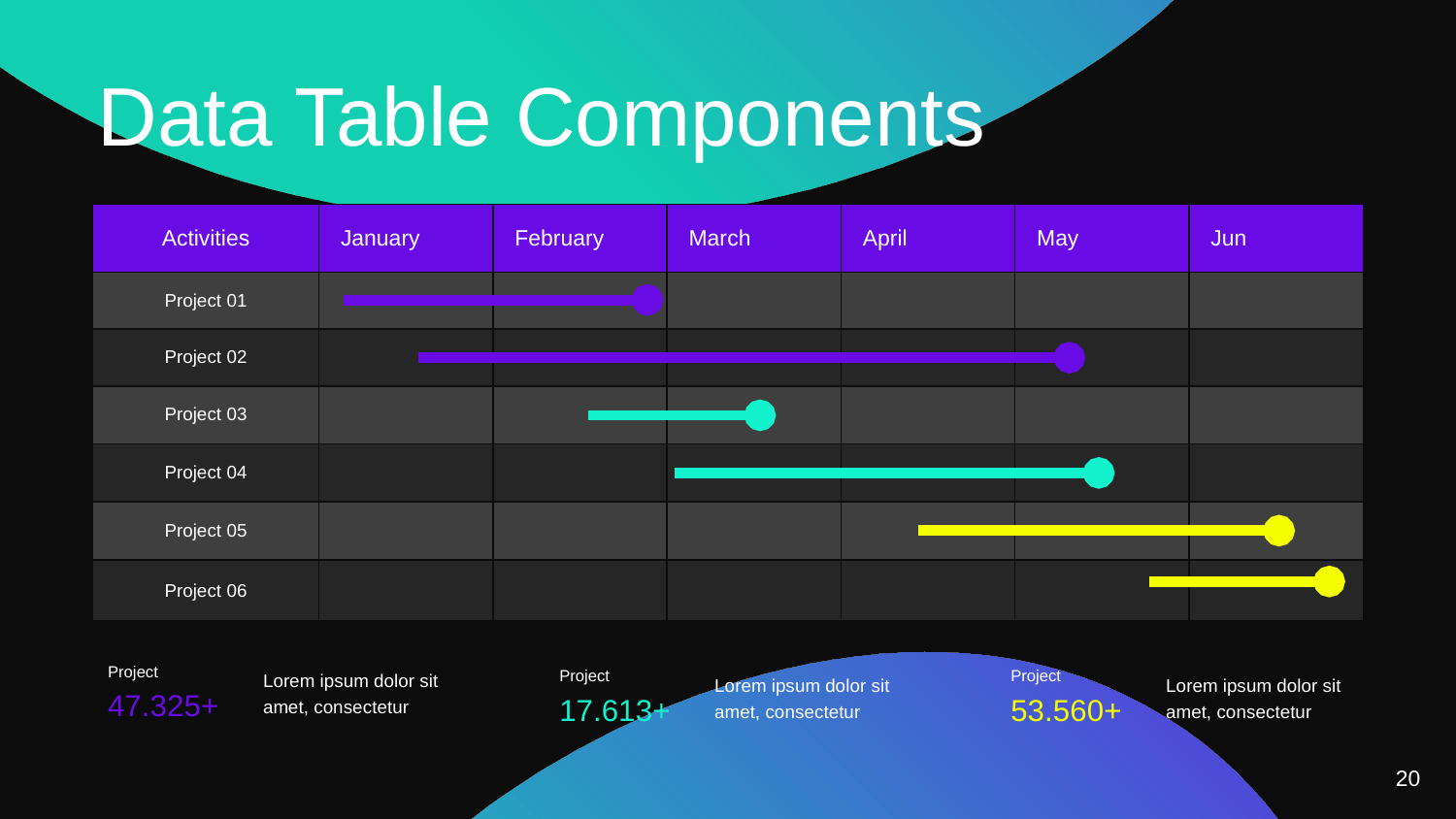

Data Table Components
| Activities | January | February | March | April | May | Jun |
| --- | --- | --- | --- | --- | --- | --- |
| Project 01 |  |  |  |  |  |  |
| Project 02 |  |  |  |  |  |  |
| Project 03 |  |  |  |  |  |  |
| Project 04 |  |  |  |  |  |  |
| Project 05 |  |  |  |  |  |  |
| Project 06 |  |  |  |  |  |  |
Project
Lorem ipsum dolor sit amet, consectetur
Project
Project
Lorem ipsum dolor sit amet, consectetur
Lorem ipsum dolor sit amet, consectetur
47.325+
17.613+
53.560+